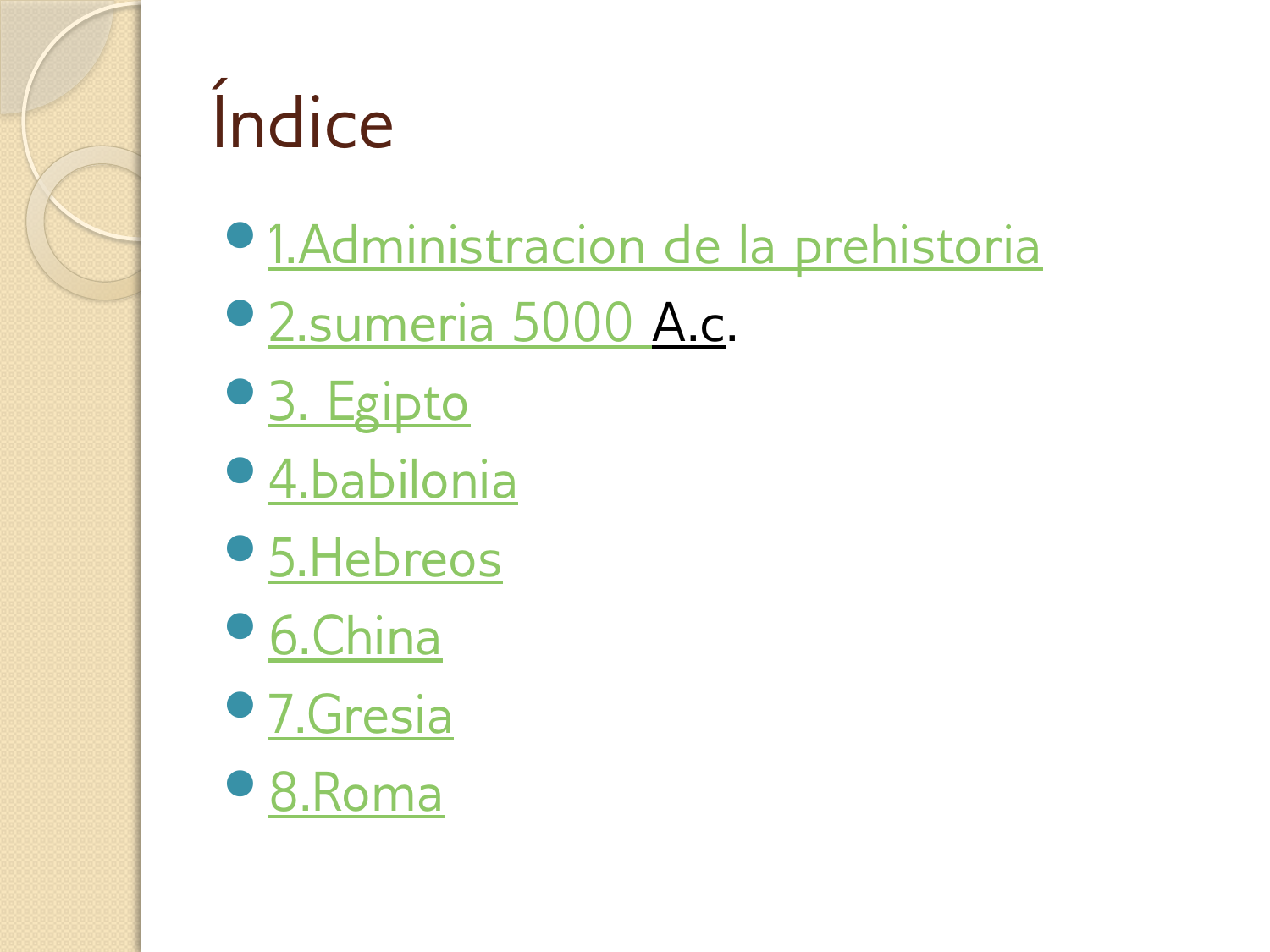

# Índice
1.Administracion de la prehistoria
2.sumeria 5000 A.c.
3. Egipto
4.babilonia
5.Hebreos
6.China
7.Gresia
8.Roma